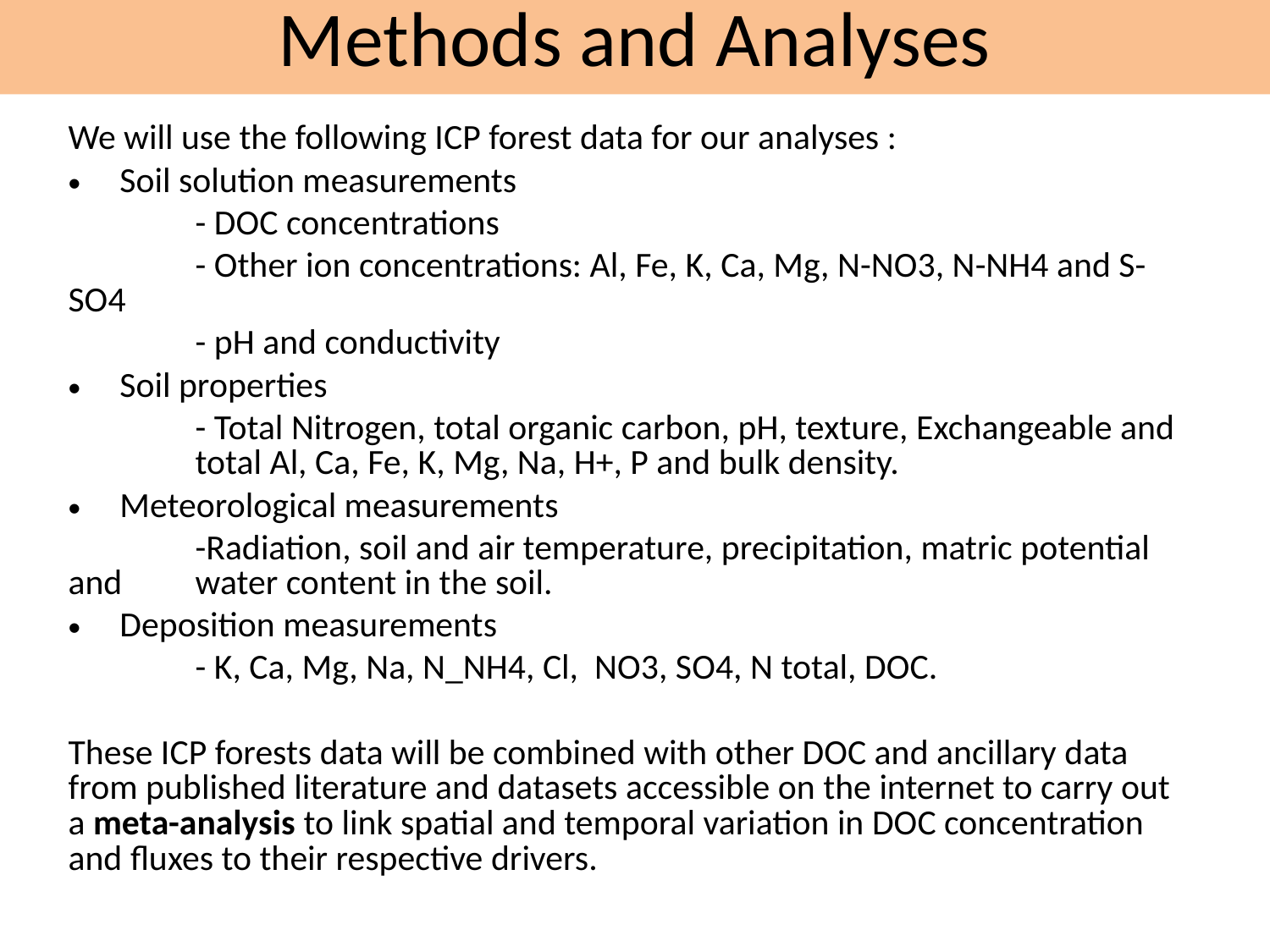

# Methods and Analyses
We will use the following ICP forest data for our analyses :
Soil solution measurements
	- DOC concentrations
 	- Other ion concentrations: Al, Fe, K, Ca, Mg, N-NO3, N-NH4 and S-SO4
	- pH and conductivity
Soil properties
	- Total Nitrogen, total organic carbon, pH, texture, Exchangeable and 	total Al, Ca, Fe, K, Mg, Na, H+, P and bulk density.
Meteorological measurements
	-Radiation, soil and air temperature, precipitation, matric potential and 	water content in the soil.
Deposition measurements
	- K, Ca, Mg, Na, N_NH4, Cl,  NO3, SO4, N total, DOC.

These ICP forests data will be combined with other DOC and ancillary data from published literature and datasets accessible on the internet to carry out a meta-analysis to link spatial and temporal variation in DOC concentration and fluxes to their respective drivers.